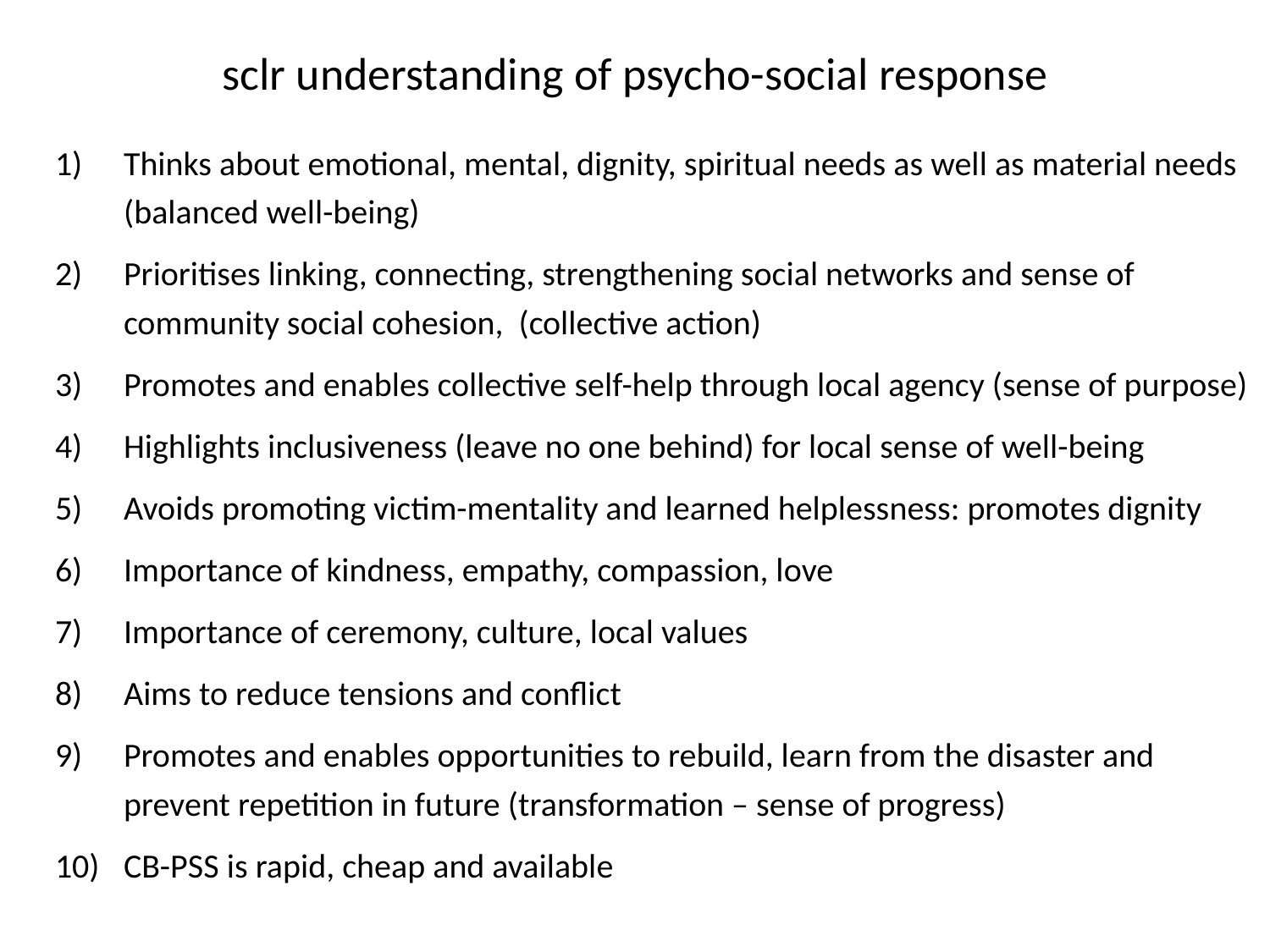

# sclr understanding of psycho-social response
Thinks about emotional, mental, dignity, spiritual needs as well as material needs (balanced well-being)
Prioritises linking, connecting, strengthening social networks and sense of community social cohesion,  (collective action)
Promotes and enables collective self-help through local agency (sense of purpose)
Highlights inclusiveness (leave no one behind) for local sense of well-being
Avoids promoting victim-mentality and learned helplessness: promotes dignity
Importance of kindness, empathy, compassion, love
Importance of ceremony, culture, local values
Aims to reduce tensions and conflict
Promotes and enables opportunities to rebuild, learn from the disaster and prevent repetition in future (transformation – sense of progress)
CB-PSS is rapid, cheap and available